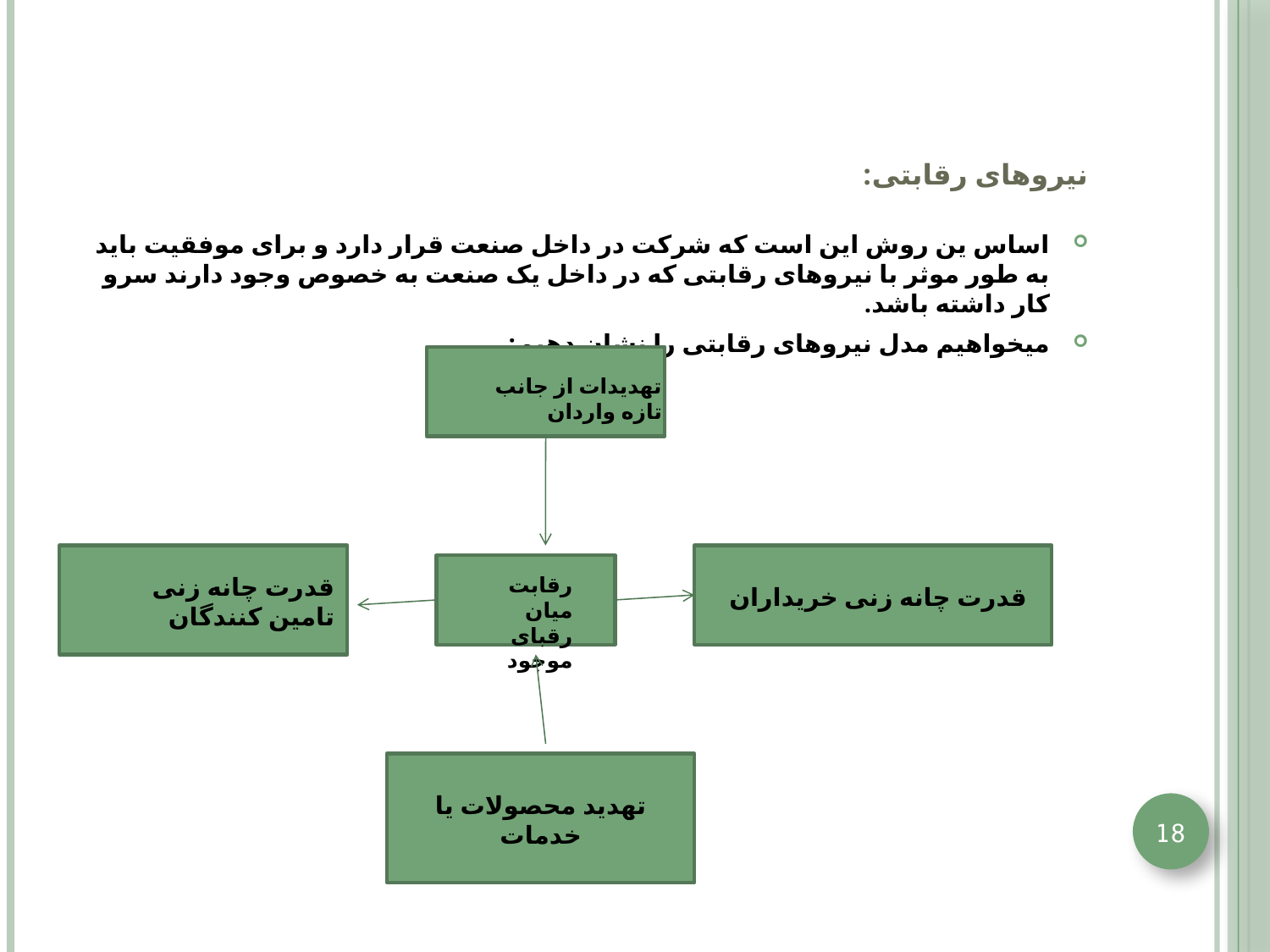

# نیروهای رقابتی:
اساس ین روش این است که شرکت در داخل صنعت قرار دارد و برای موفقیت باید به طور موثر با نیروهای رقابتی که در داخل یک صنعت به خصوص وجود دارند سرو کار داشته باشد.
میخواهیم مدل نیروهای رقابتی را نشان دهیم:

تهدیدات از جانب تازه واردان

قدرت چانه زنی تامین کنندگان
رقابت میان
رقبای موجود
قدرت چانه زنی خریداران

تهدید محصولات یا خدمات
18